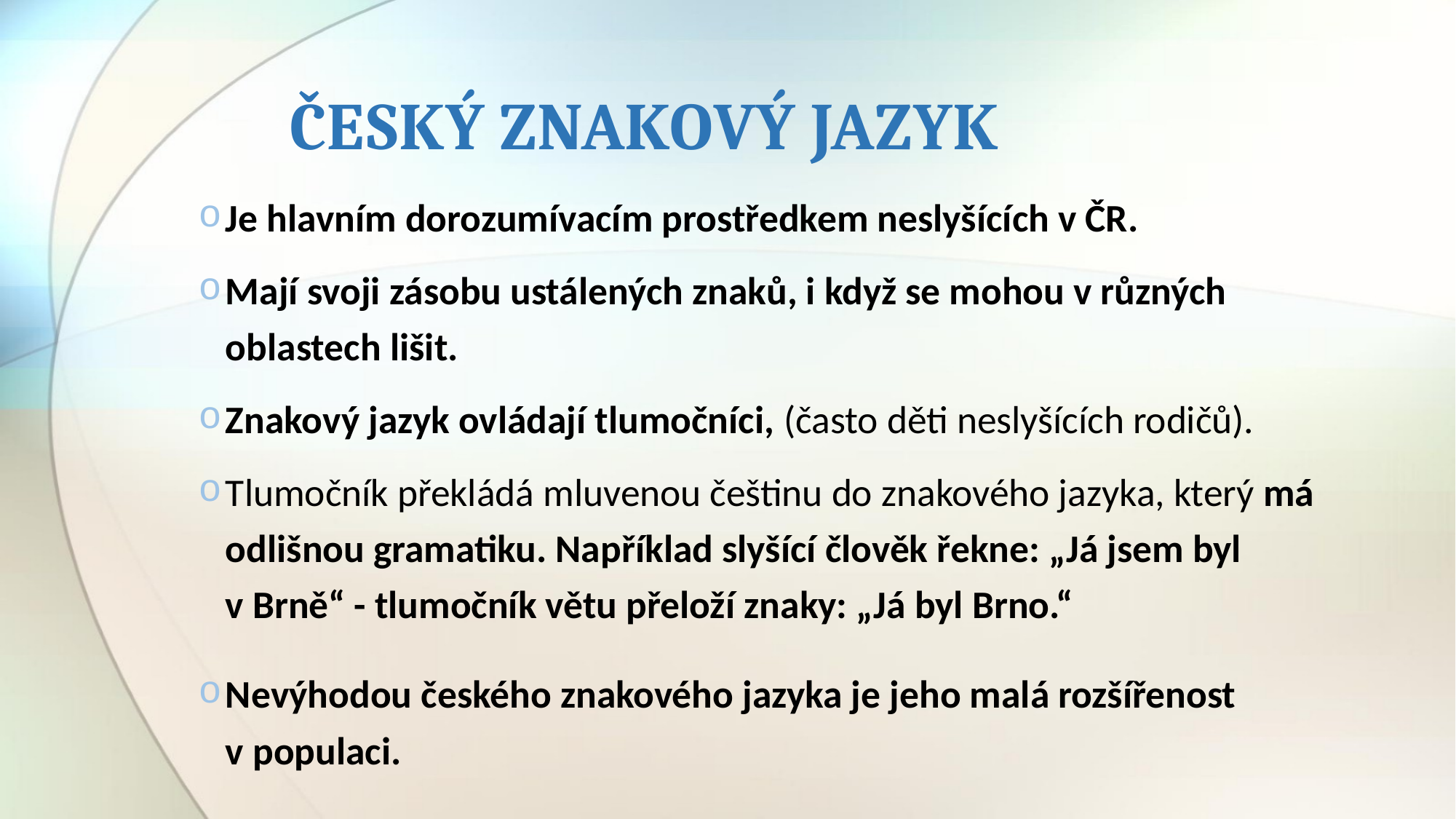

# ČESKÝ ZNAKOVÝ JAZYK
Je hlavním dorozumívacím prostředkem neslyšících v ČR.
Mají svoji zásobu ustálených znaků, i když se mohou v různých oblastech lišit.
Znakový jazyk ovládají tlumočníci, (často děti neslyšících rodičů).
Tlumočník překládá mluvenou češtinu do znakového jazyka, který má odlišnou gramatiku. Například slyšící člověk řekne: „Já jsem byl
v Brně“ - tlumočník větu přeloží znaky: „Já byl Brno.“
Nevýhodou českého znakového jazyka je jeho malá rozšířenost
v populaci.